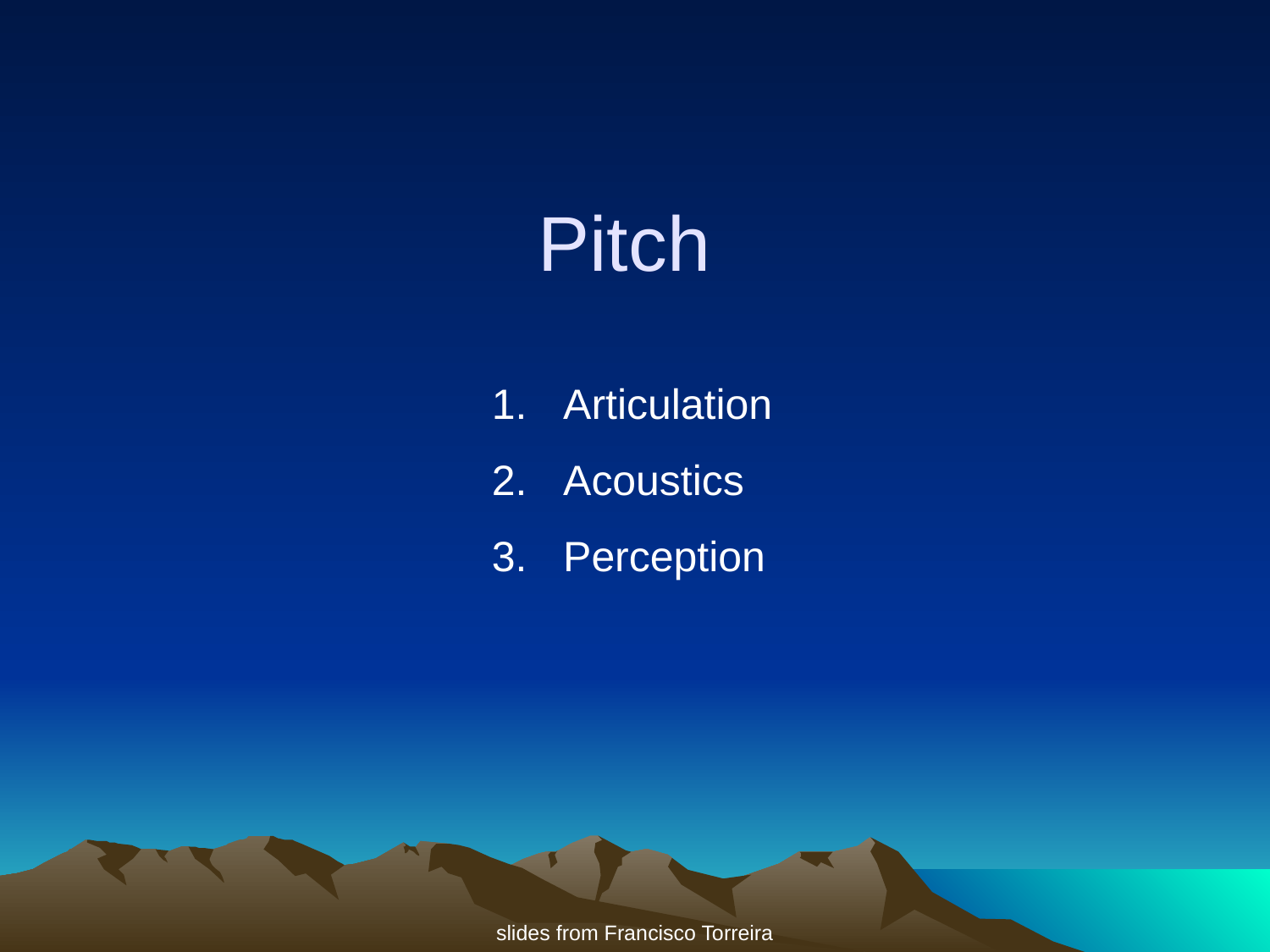

# Pitch
Articulation
Acoustics
Perception
slides from Francisco Torreira